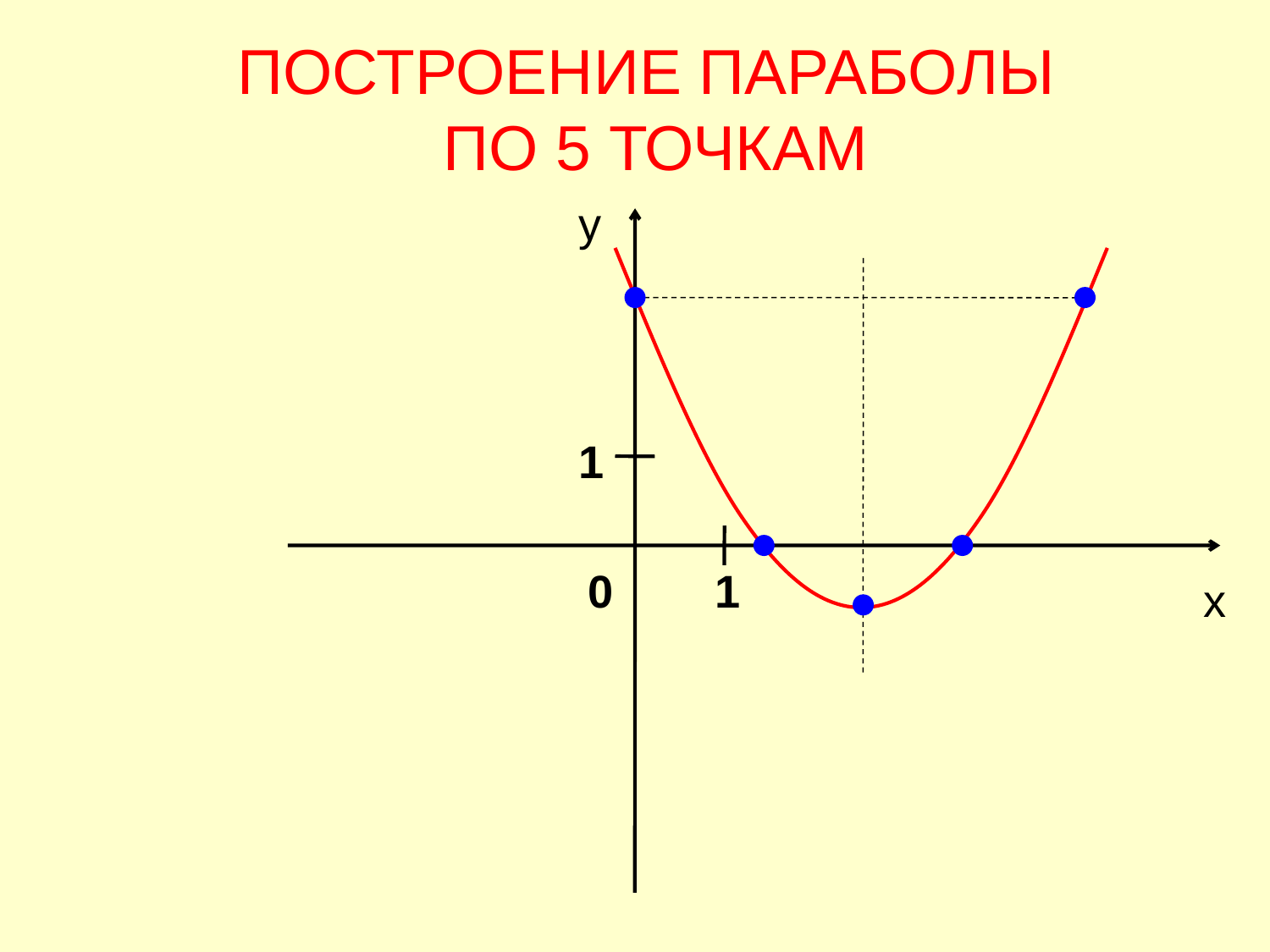

ПОСТРОЕНИЕ ПАРАБОЛЫ
ПО 5 ТОЧКАМ
y
1
0
1
х